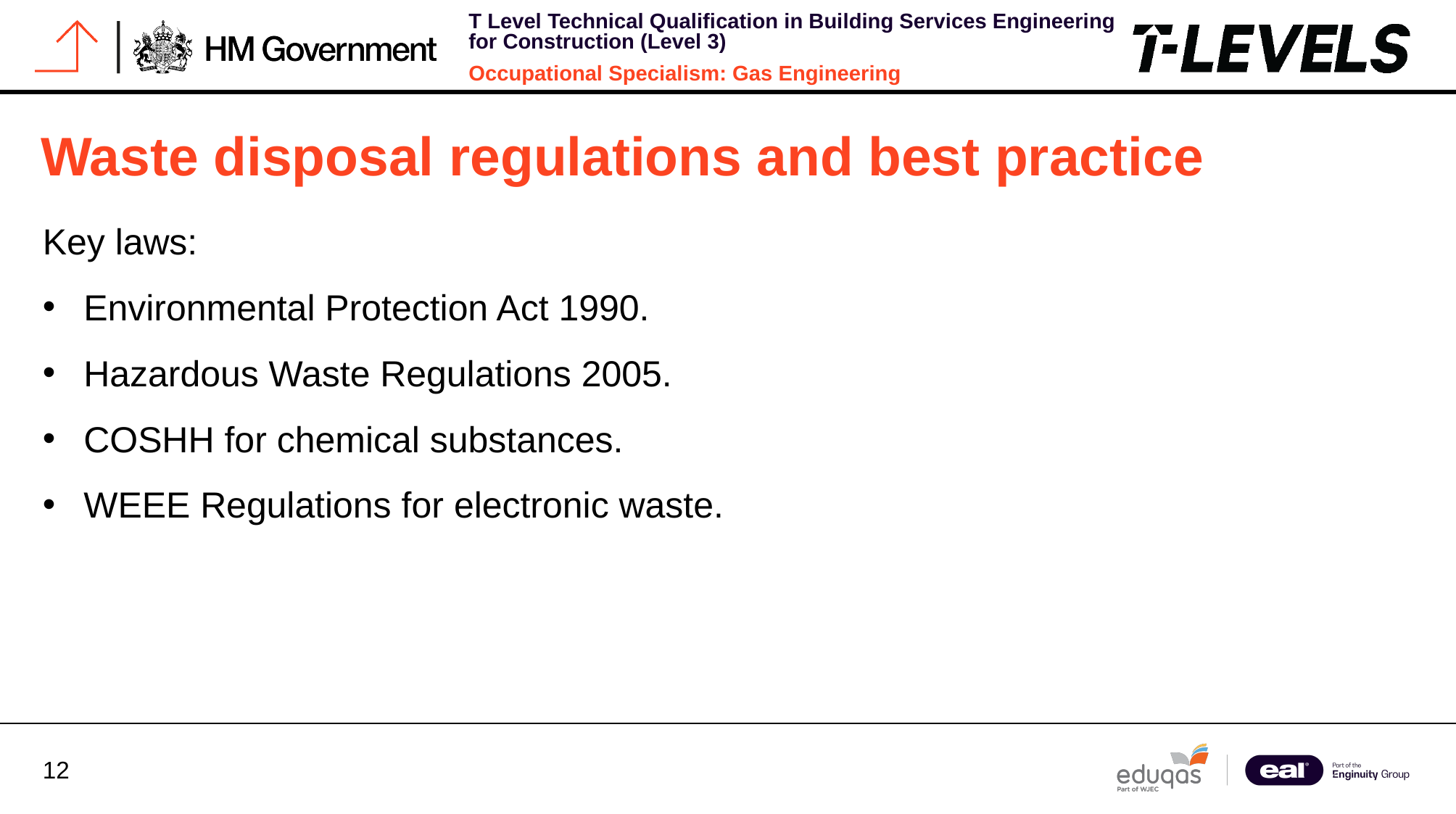

# Waste disposal regulations and best practice
Key laws:
Environmental Protection Act 1990.
Hazardous Waste Regulations 2005.
COSHH for chemical substances.
WEEE Regulations for electronic waste.